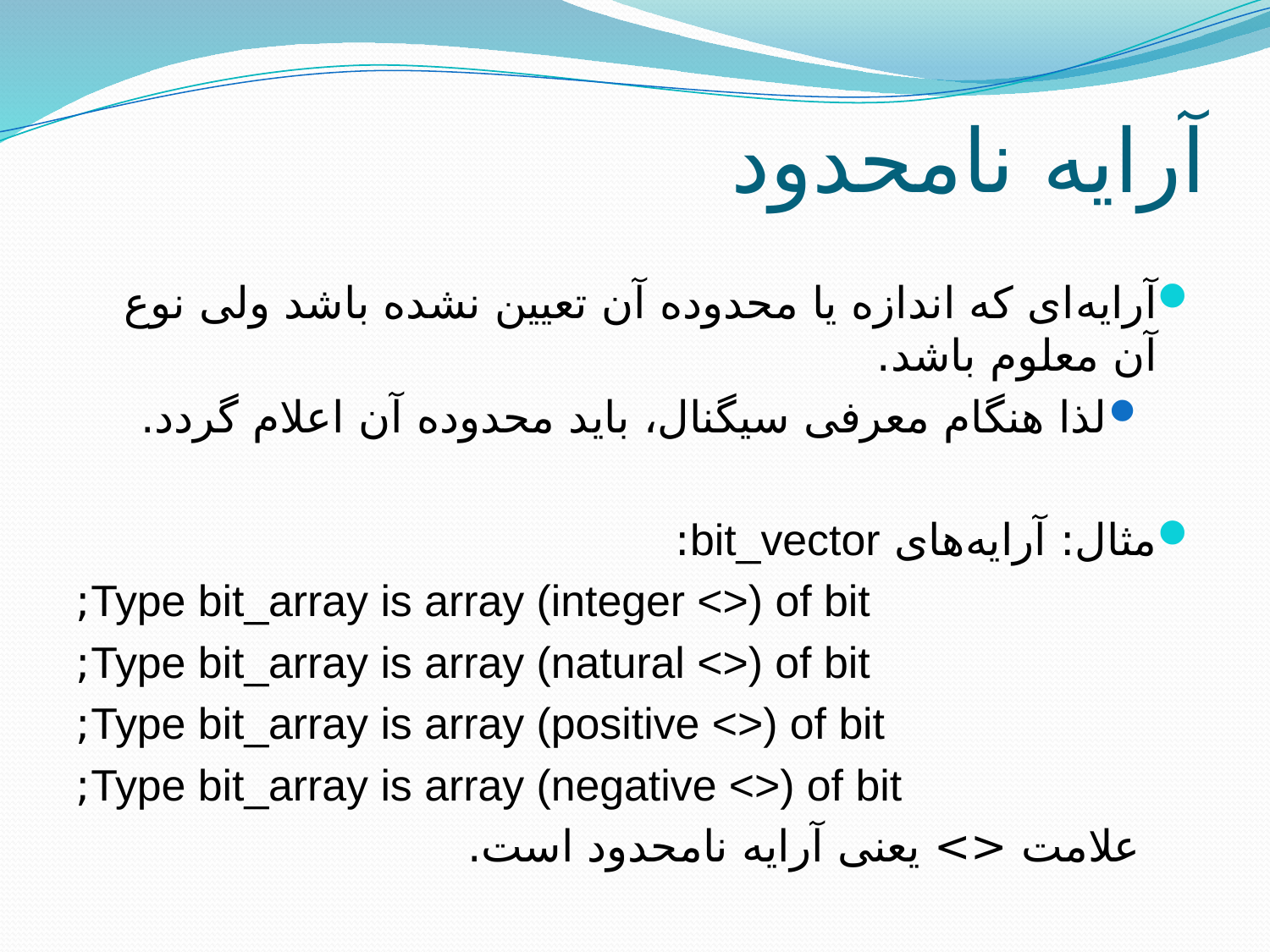

# آرایه نامحدود
آرایه‌ای که اندازه یا محدوده آن تعیین نشده باشد ولی نوع آن معلوم باشد.
لذا هنگام معرفی سیگنال، باید محدوده آن اعلام گردد.

مثال: آرایه‌های bit_vector:
Type bit_array is array (integer <>) of bit;
Type bit_array is array (natural <>) of bit;
Type bit_array is array (positive <>) of bit;
Type bit_array is array (negative <>) of bit;
علامت <> یعنی آرایه نامحدود است.